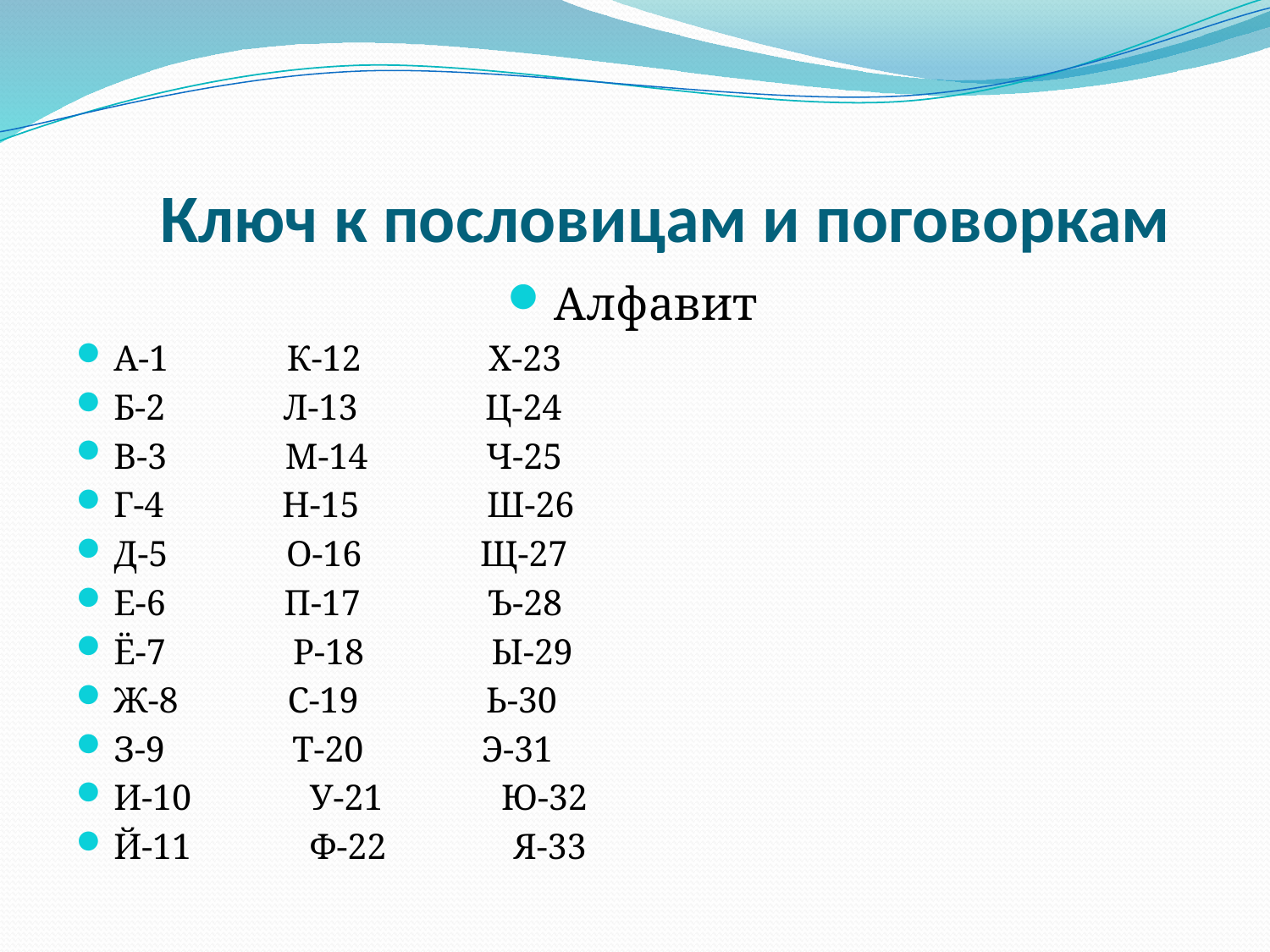

# Ключ к пословицам и поговоркам
Алфавит
А-1             К-12              Х-23
Б-2             Л-13              Ц-24
В-3             М-14             Ч-25
Г-4             Н-15              Ш-26
Д-5             О-16             Щ-27
Е-6             П-17              Ъ-28
Ё-7              Р-18              Ы-29
Ж-8            С-19              Ь-30
З-9              Т-20             Э-31
И-10             У-21             Ю-32
Й-11             Ф-22              Я-33